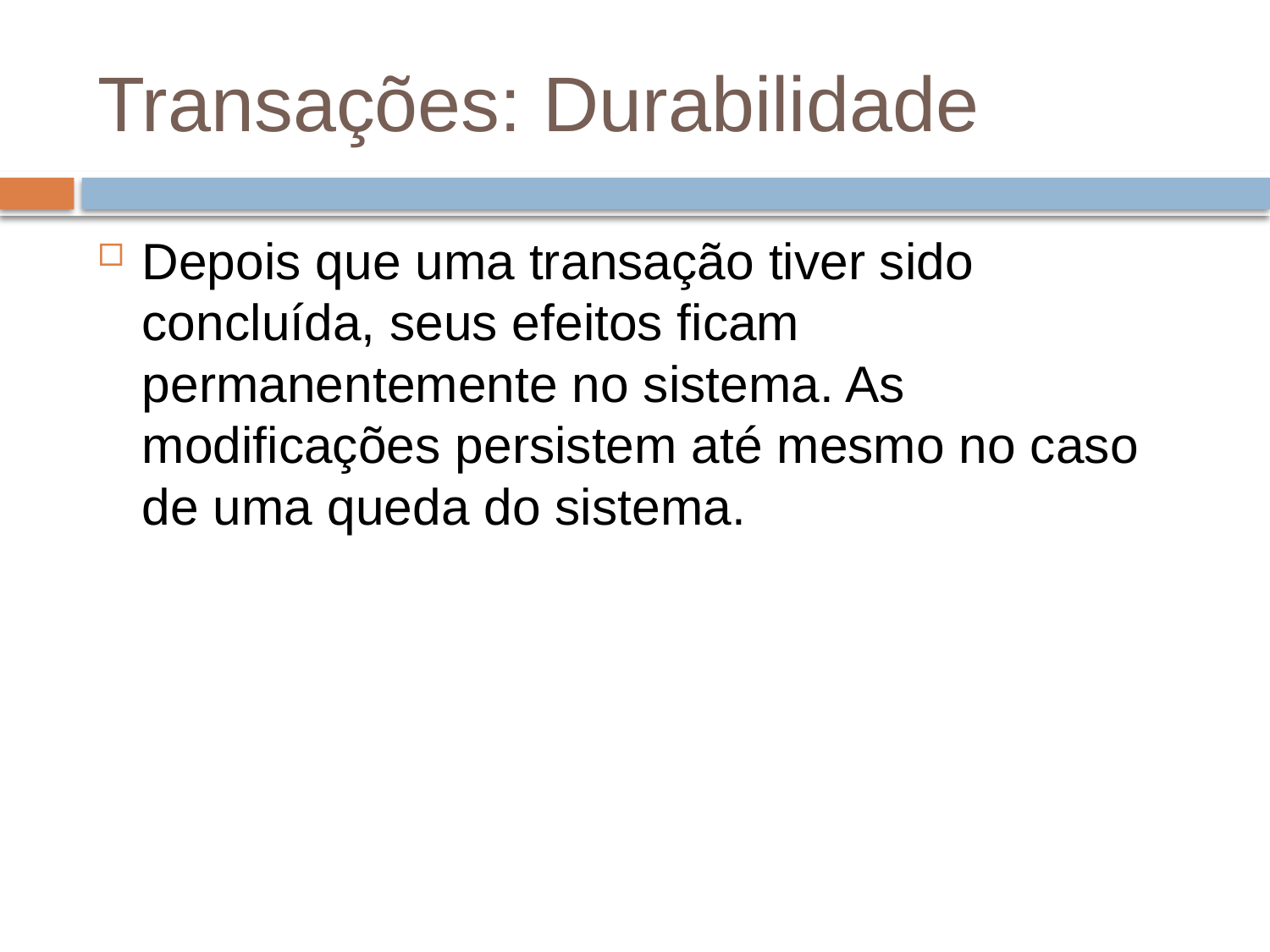

# Transações: Durabilidade
Depois que uma transação tiver sido concluída, seus efeitos ficam permanentemente no sistema. As modificações persistem até mesmo no caso de uma queda do sistema.